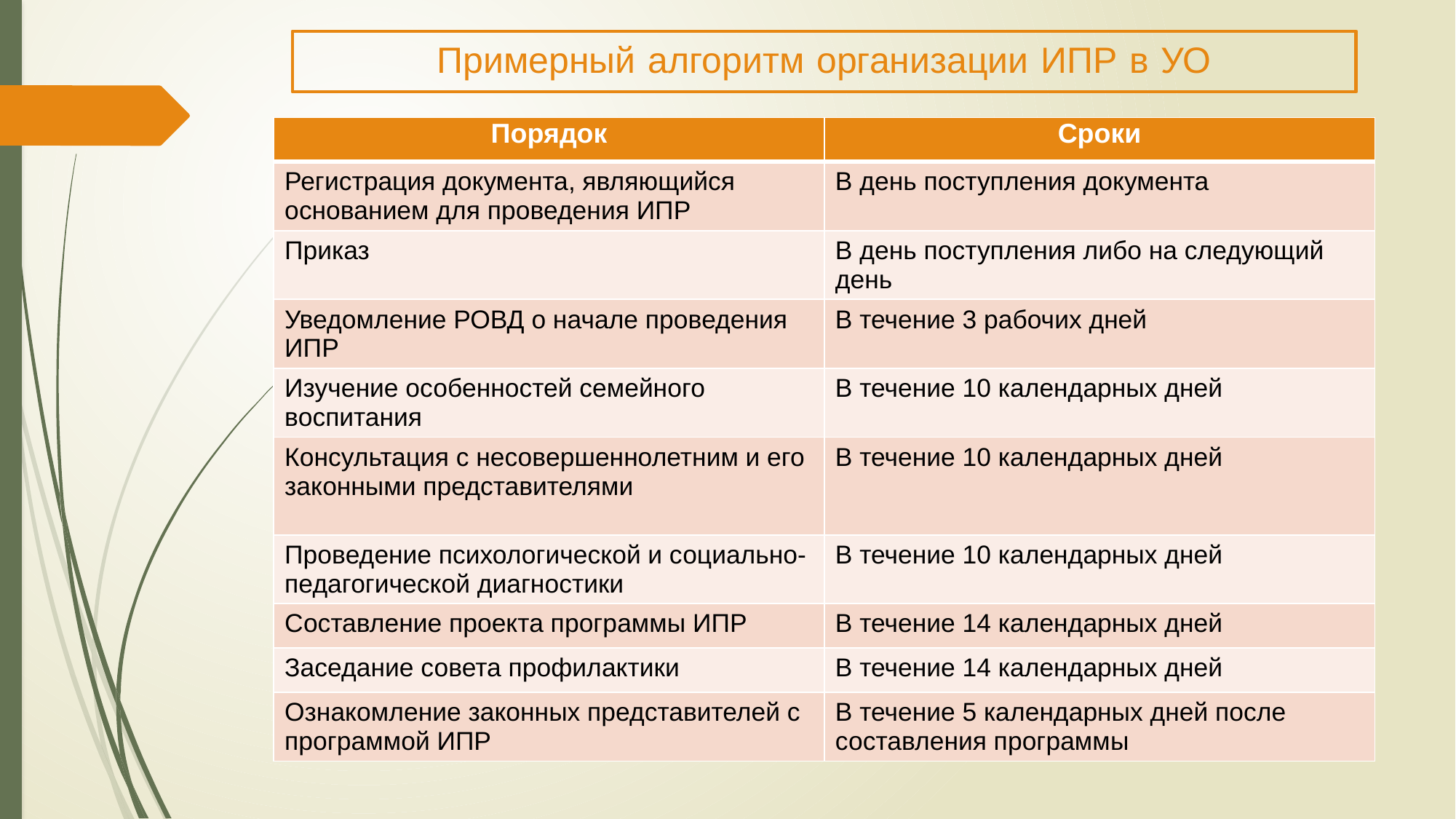

# Примерный алгоритм организации ИПР в УО
| Порядок | Сроки |
| --- | --- |
| Регистрация документа, являющийся основанием для проведения ИПР | В день поступления документа |
| Приказ | В день поступления либо на следующий день |
| Уведомление РОВД о начале проведения ИПР | В течение 3 рабочих дней |
| Изучение особенностей семейного воспитания | В течение 10 календарных дней |
| Консультация с несовершеннолетним и его законными представителями | В течение 10 календарных дней |
| Проведение психологической и социально-педагогической диагностики | В течение 10 календарных дней |
| Составление проекта программы ИПР | В течение 14 календарных дней |
| Заседание совета профилактики | В течение 14 календарных дней |
| Ознакомление законных представителей с программой ИПР | В течение 5 календарных дней после составления программы |